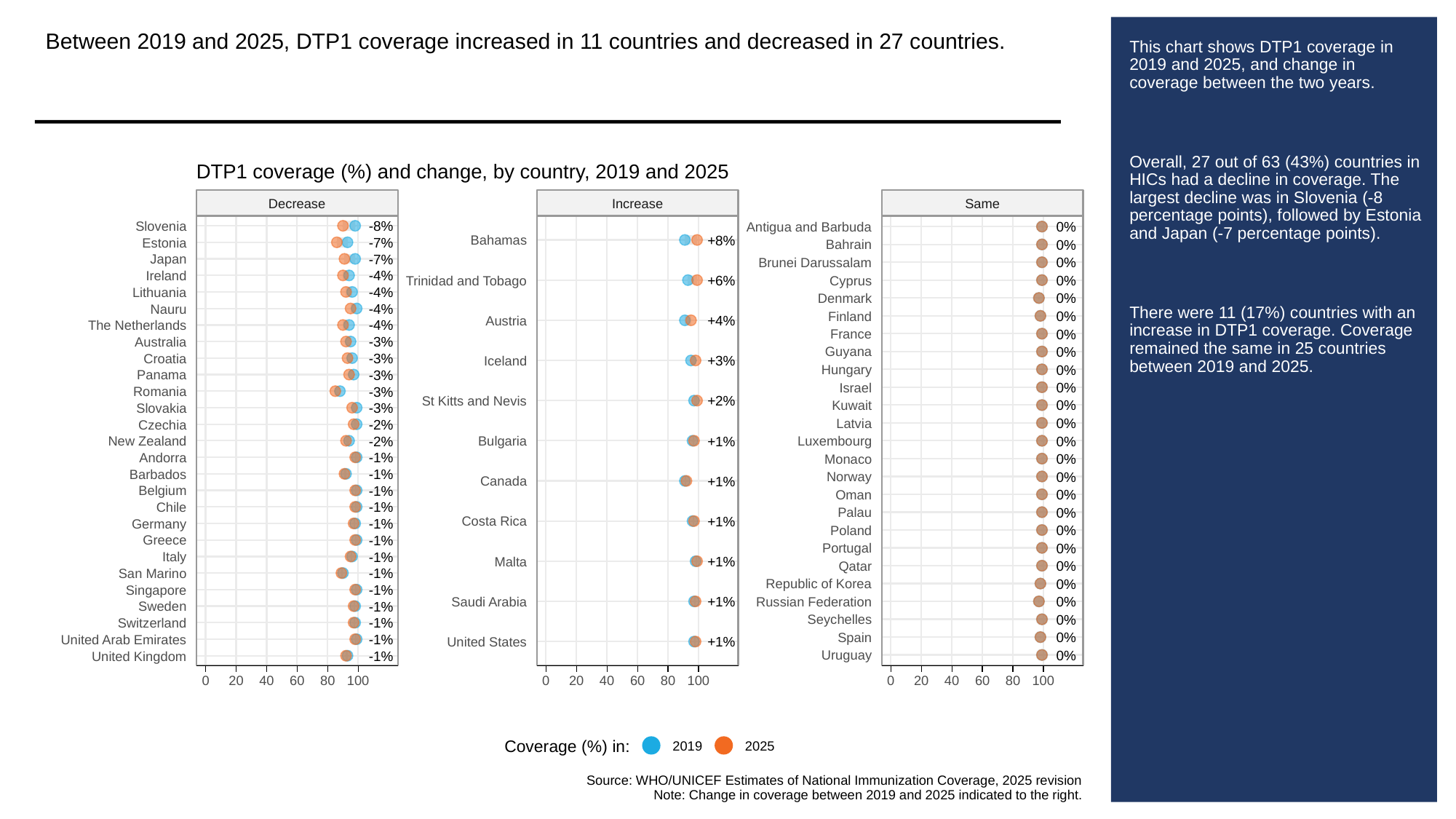

Between 2019 and 2025, DTP1 coverage increased in 11 countries and decreased in 27 countries.
# This chart shows DTP1 coverage in 2019 and 2025, and change in coverage between the two years.

Overall, 27 out of 63 (43%) countries in HICs had a decline in coverage. The largest decline was in Slovenia (-8 percentage points), followed by Estonia and Japan (-7 percentage points).

There were 11 (17%) countries with an increase in DTP1 coverage. Coverage remained the same in 25 countries between 2019 and 2025.

DTP1 coverage (%) and change, by country, 2019 and 2025

Decrease
Increase
Same

-8%
Slovenia

0%
Antigua and Barbuda

+8%
Bahamas

-7%
Estonia

0%
Bahrain

-7%
Japan

0%
Brunei Darussalam

-4%
Ireland

+6%
0%
Trinidad and Tobago
Cyprus

-4%
Lithuania

0%
Denmark

-4%
Nauru

0%
Finland

+4%
Austria

-4%
The Netherlands

0%
France

-3%
Australia

0%
Guyana

-3%
Croatia

+3%
Iceland

0%
Hungary

-3%
Panama

0%
Israel

-3%
Romania

+2%
St Kitts and Nevis

0%
Kuwait

-3%
Slovakia

0%
Latvia

-2%
Czechia

-2%
+1%
0%
New Zealand
Bulgaria
Luxembourg

-1%
Andorra

0%
Monaco

-1%
Barbados

0%
Norway

+1%
Canada

-1%
Belgium

0%
Oman

-1%
Chile

0%
Palau

+1%
Costa Rica

-1%
Germany

0%
Poland

-1%
Greece

0%
Portugal

-1%
Italy

+1%
Malta

0%
Qatar

-1%
San Marino

0%
Republic of Korea

-1%
Singapore

+1%
0%
Saudi Arabia
Russian Federation

-1%
Sweden

0%
Seychelles

-1%
Switzerland

0%
Spain

-1%
United Arab Emirates

+1%
United States

0%
Uruguay

-1%
United Kingdom

0
20
40
60
80
100
0
20
40
60
80
100
0
20
40
60
80
100

Coverage (%) in:
2019
2025
Source: WHO/UNICEF Estimates of National Immunization Coverage, 2025 revision
Note: Change in coverage between 2019 and 2025 indicated to the right.